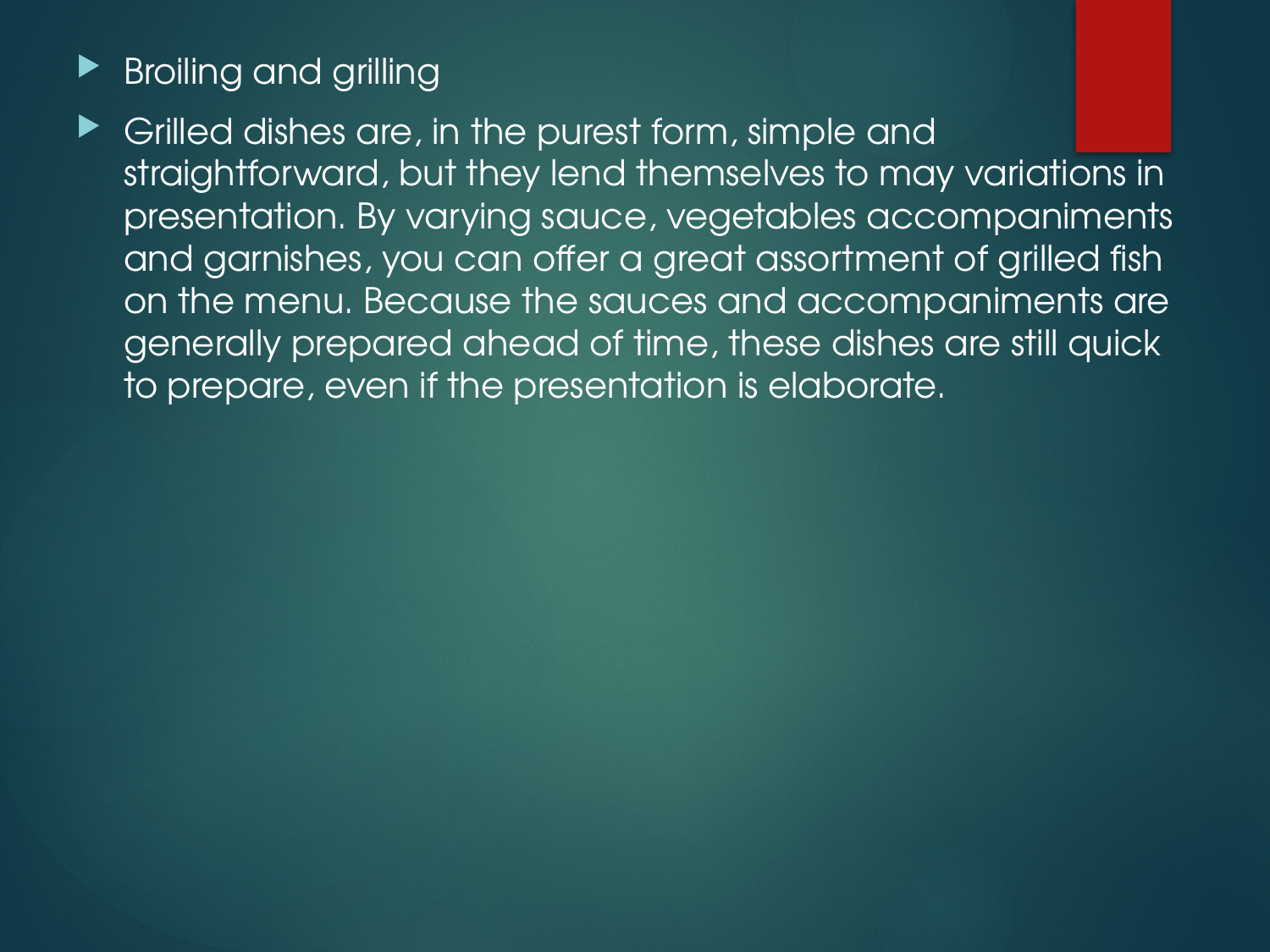

Broiling and grilling
Grilled dishes are, in the purest form, simple and straightforward, but they lend themselves to may variations in presentation. By varying sauce, vegetables accompaniments and garnishes, you can offer a great assortment of grilled fish on the menu. Because the sauces and accompaniments are generally prepared ahead of time, these dishes are still quick to prepare, even if the presentation is elaborate.